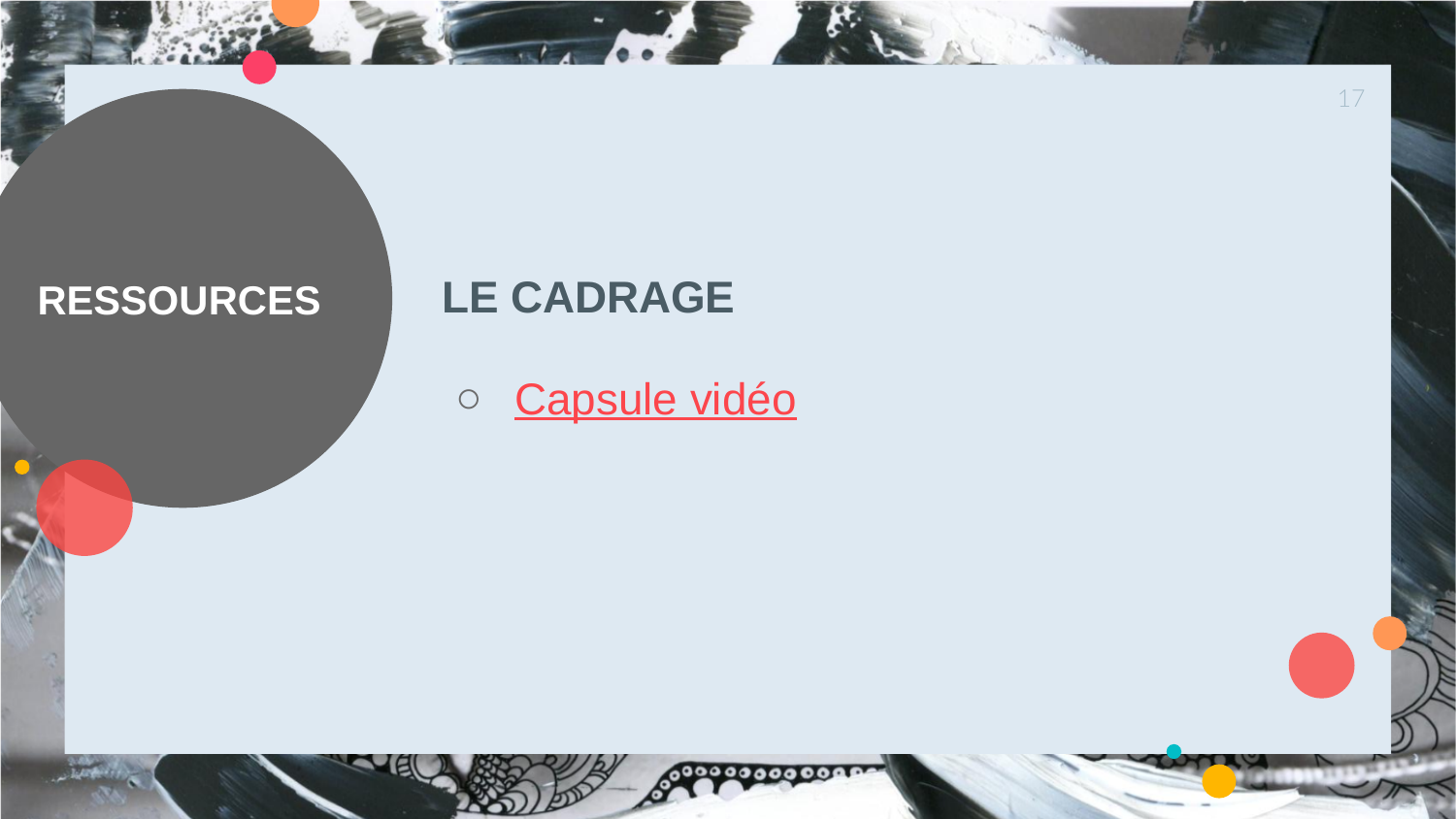

17
# RESSOURCES
LE CADRAGE
Capsule vidéo